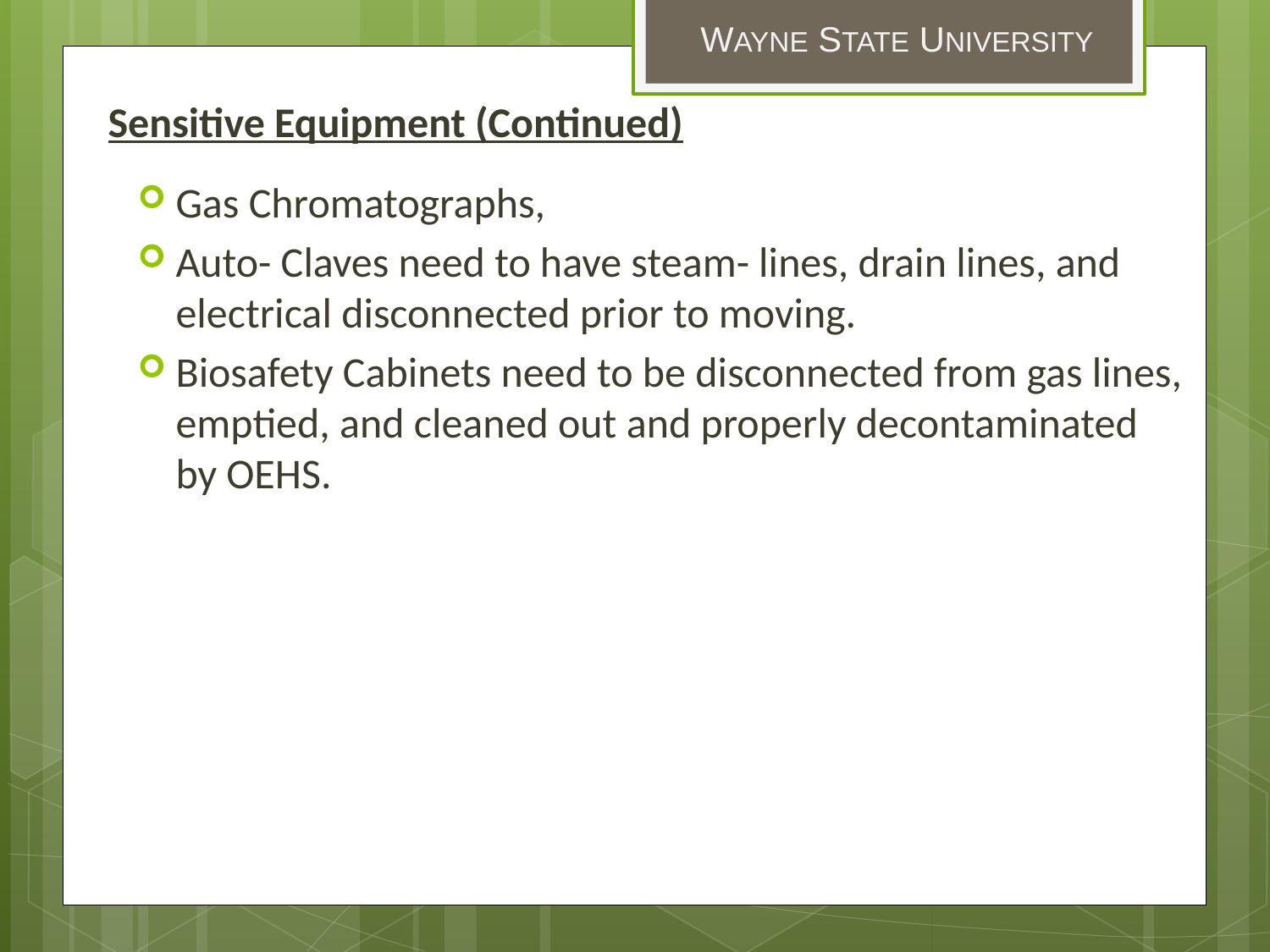

WAYNE STATE UNIVERSITY
# Sensitive Equipment (Continued)

Gas Chromatographs,
Auto- Claves need to have steam- lines, drain lines, and electrical disconnected prior to moving.
Biosafety Cabinets need to be disconnected from gas lines, emptied, and cleaned out and properly decontaminated by OEHS.